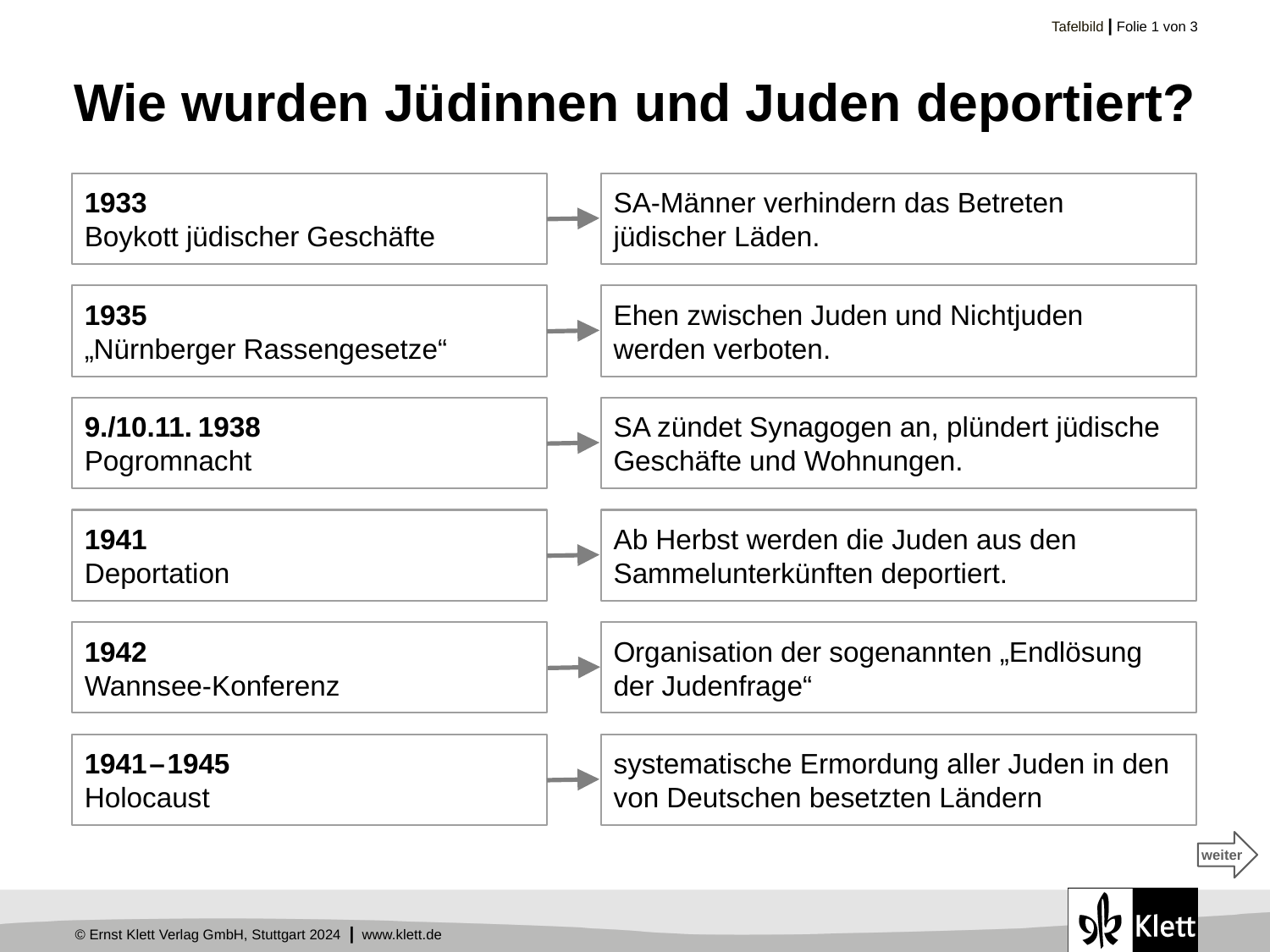

# Wie wurden Jüdinnen und Juden deportiert?
1933
Boykott jüdischer Geschäfte
SA-Männer verhindern das Betreten jüdischer Läden.
1935
„Nürnberger Rassengesetze“
Ehen zwischen Juden und Nichtjuden werden verboten.
9./10.11. 1938
Pogromnacht
SA zündet Synagogen an, plündert jüdische Geschäfte und Wohnungen.
1941
Deportation
Ab Herbst werden die Juden aus den Sammelunterkünften deportiert.
1942
Wannsee-Konferenz
Organisation der sogenannten „Endlösung der Judenfrage“
1941 – 1945
Holocaust
systematische Ermordung aller Juden in den von Deutschen besetzten Ländern
weiter